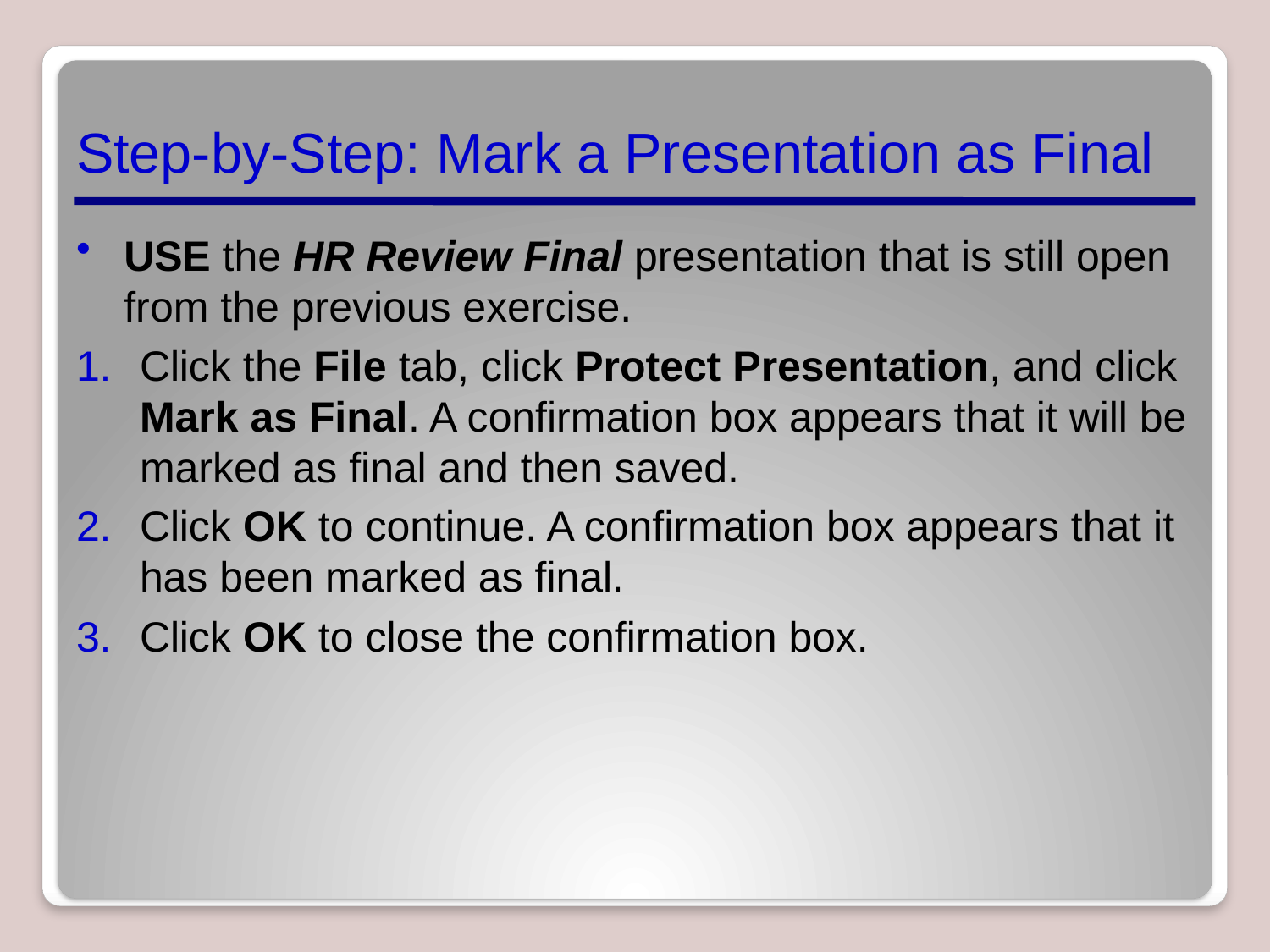

# Step-by-Step: Mark a Presentation as Final
USE the HR Review Final presentation that is still open from the previous exercise.
Click the File tab, click Protect Presentation, and click Mark as Final. A confirmation box appears that it will be marked as final and then saved.
Click OK to continue. A confirmation box appears that it has been marked as final.
Click OK to close the confirmation box.